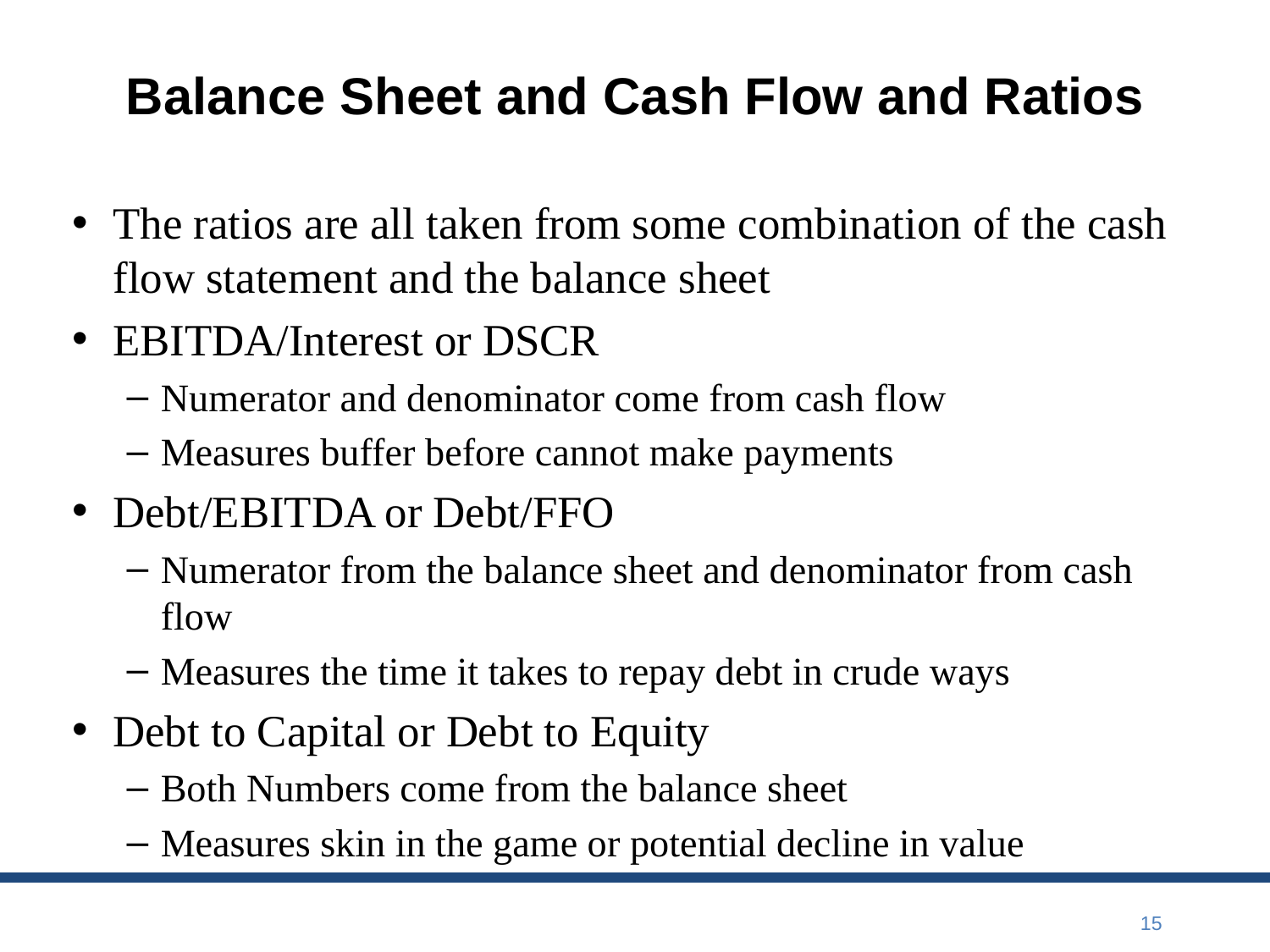

# Balance Sheet and Cash Flow and Ratios
The ratios are all taken from some combination of the cash flow statement and the balance sheet
EBITDA/Interest or DSCR
Numerator and denominator come from cash flow
Measures buffer before cannot make payments
Debt/EBITDA or Debt/FFO
Numerator from the balance sheet and denominator from cash flow
Measures the time it takes to repay debt in crude ways
Debt to Capital or Debt to Equity
Both Numbers come from the balance sheet
Measures skin in the game or potential decline in value